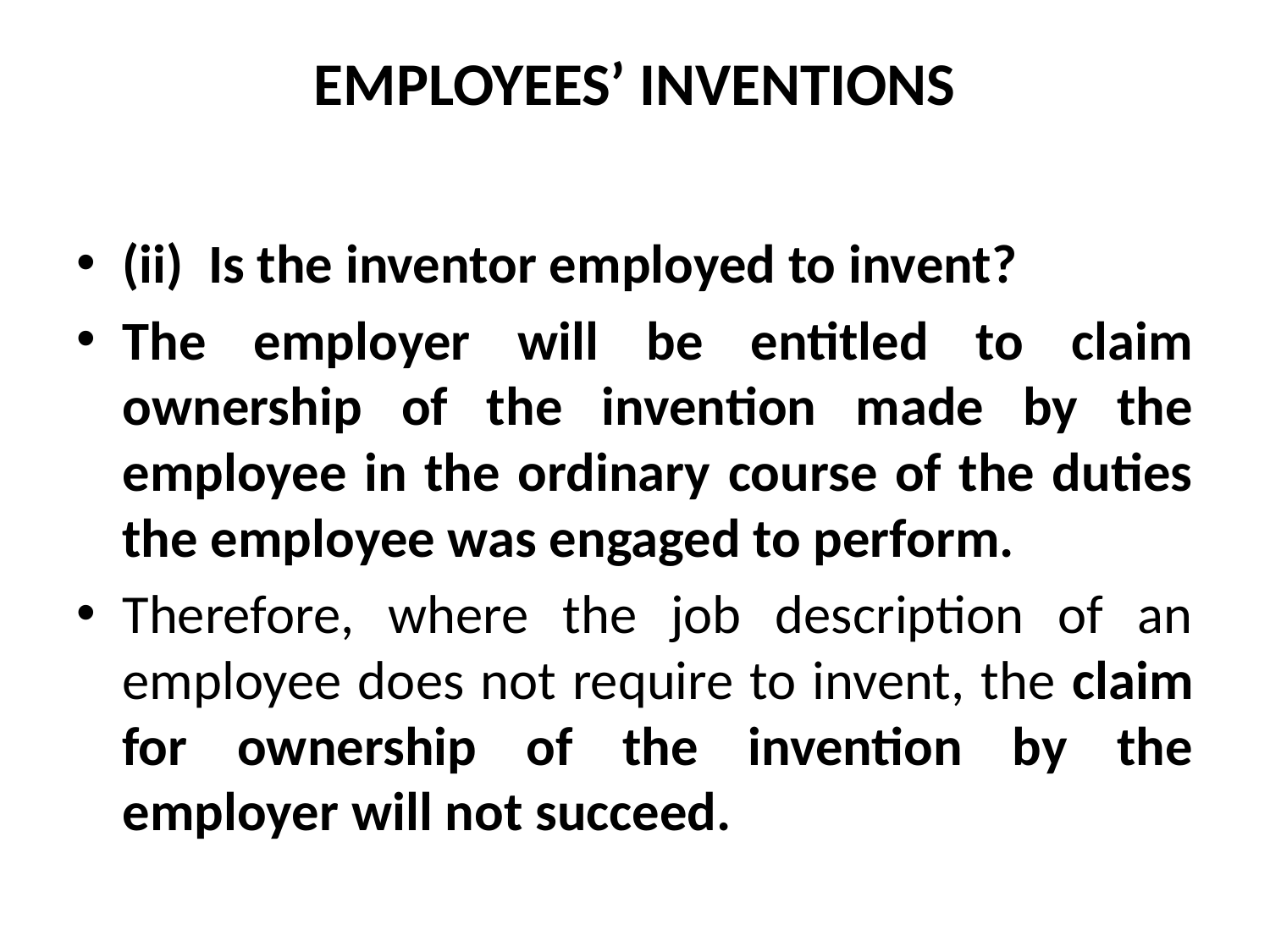

# EMPLOYEES’ INVENTIONS
(ii)  Is the inventor employed to invent?
The employer will be entitled to claim ownership of the invention made by the employee in the ordinary course of the duties the employee was engaged to perform.
Therefore, where the job description of an employee does not require to invent, the claim for ownership of the invention by the employer will not succeed.